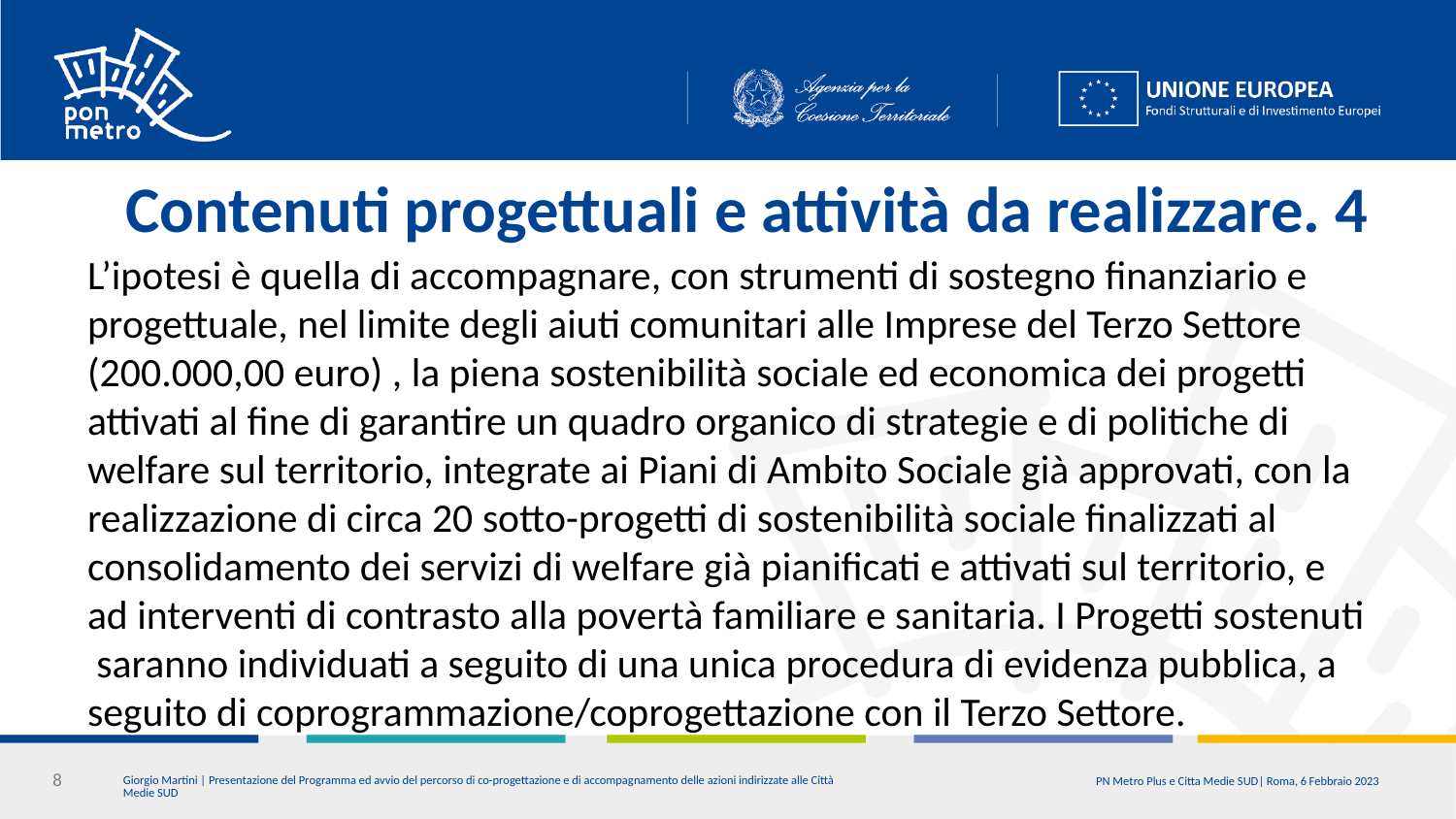

# Contenuti progettuali e attività da realizzare. 4
L’ipotesi è quella di accompagnare, con strumenti di sostegno finanziario e progettuale, nel limite degli aiuti comunitari alle Imprese del Terzo Settore (200.000,00 euro) , la piena sostenibilità sociale ed economica dei progetti attivati al fine di garantire un quadro organico di strategie e di politiche di welfare sul territorio, integrate ai Piani di Ambito Sociale già approvati, con la realizzazione di circa 20 sotto-progetti di sostenibilità sociale finalizzati al consolidamento dei servizi di welfare già pianificati e attivati sul territorio, e ad interventi di contrasto alla povertà familiare e sanitaria. I Progetti sostenuti  saranno individuati a seguito di una unica procedura di evidenza pubblica, a seguito di coprogrammazione/coprogettazione con il Terzo Settore.